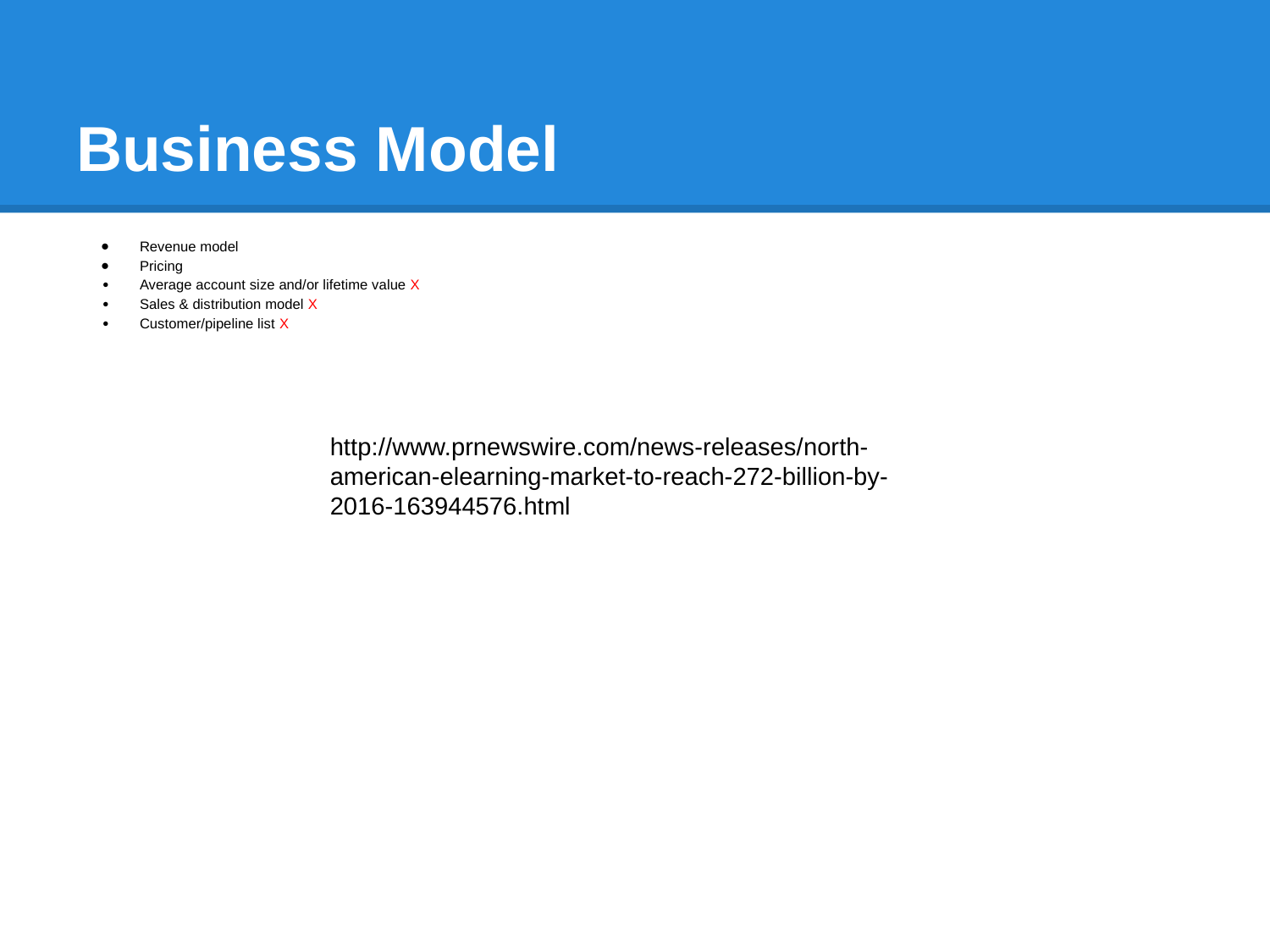

# Business Model
Revenue model
Pricing
Average account size and/or lifetime value X
Sales & distribution model X
Customer/pipeline list X

http://www.prnewswire.com/news-releases/north-american-elearning-market-to-reach-272-billion-by-2016-163944576.html